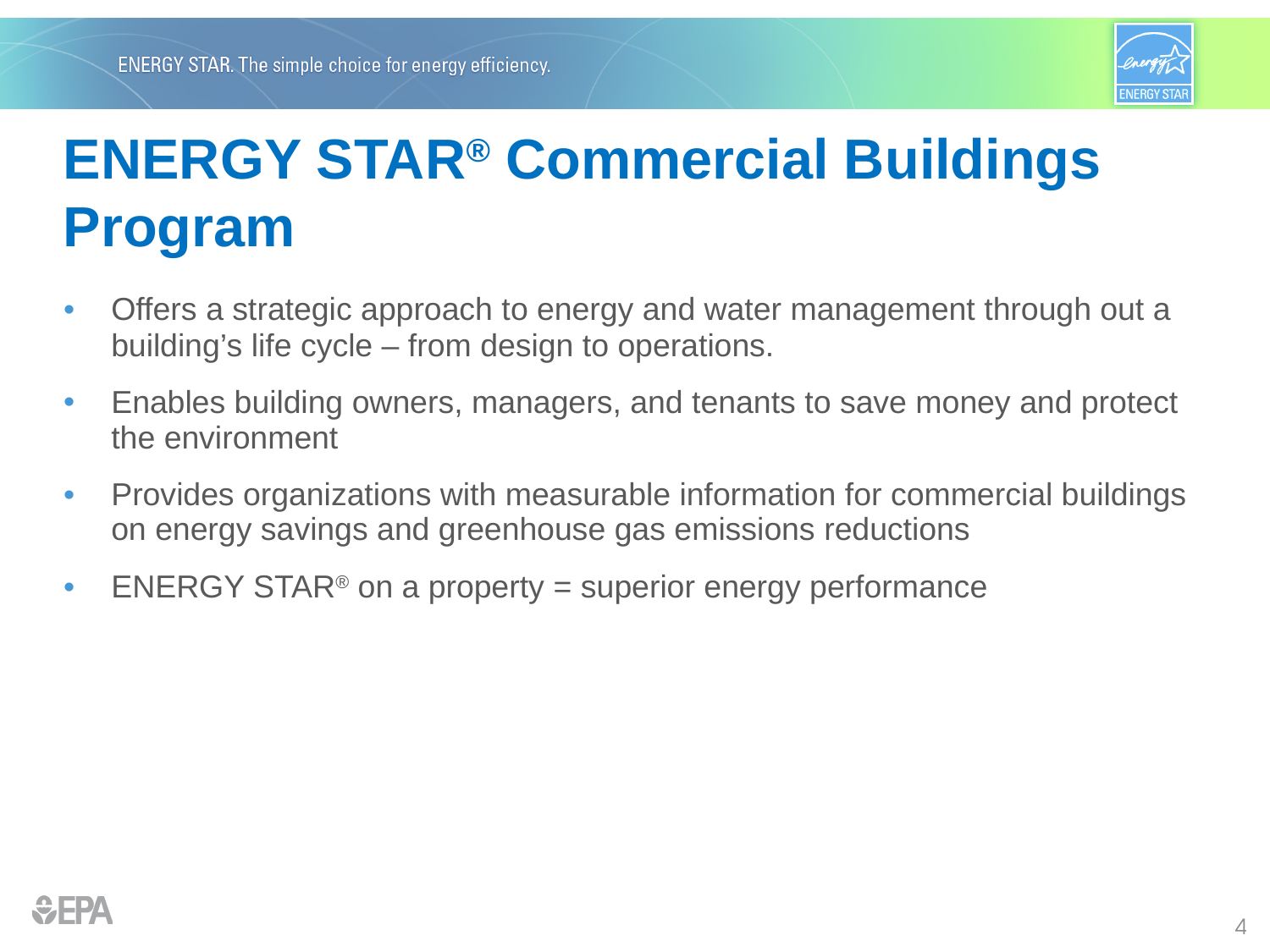

ENERGY STAR® Commercial Buildings Program
Offers a strategic approach to energy and water management through out a building’s life cycle – from design to operations.
Enables building owners, managers, and tenants to save money and protect the environment
Provides organizations with measurable information for commercial buildings on energy savings and greenhouse gas emissions reductions
ENERGY STAR® on a property = superior energy performance
4